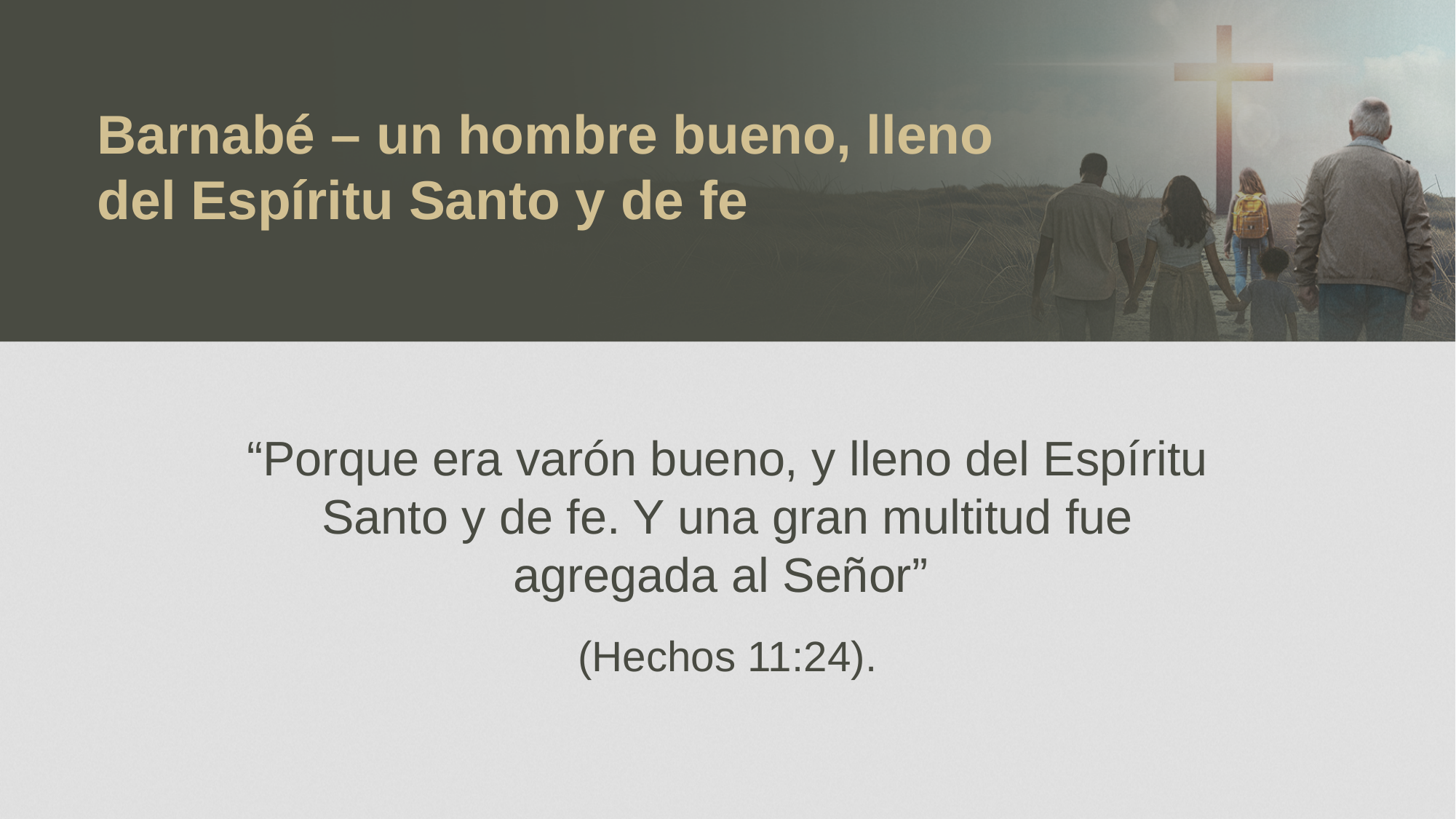

Barnabé – un hombre bueno, lleno del Espíritu Santo y de fe
“Porque era varón bueno, y lleno del Espíritu Santo y de fe. Y una gran multitud fue agregada al Señor”
(Hechos 11:24).